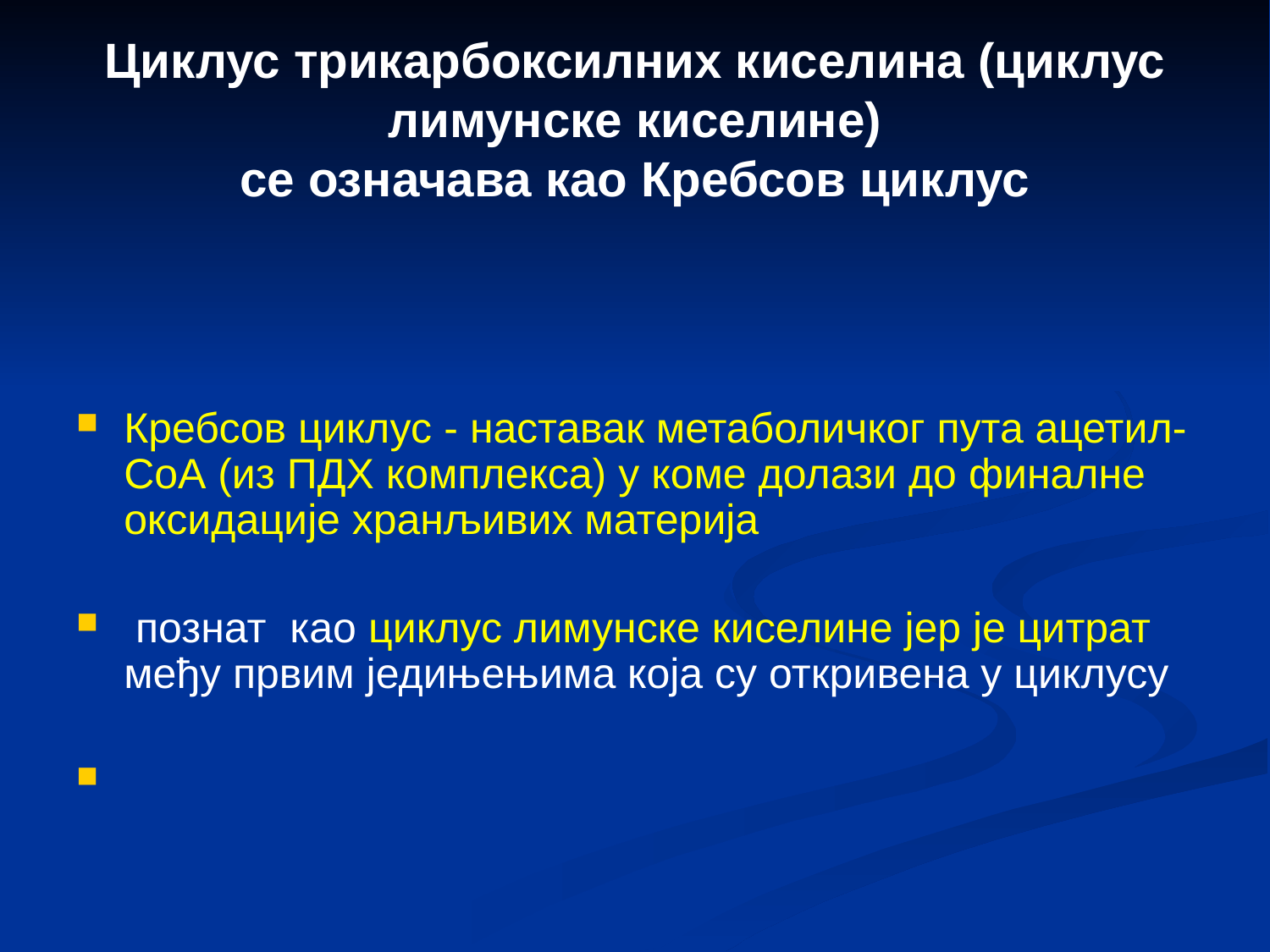

# Циклус трикарбоксилних киселина (циклус лимунске киселине) се означава као Кребсов циклус

Кребсов циклус - наставак метаболичког пута ацетил-СоА (из ПДХ комплекса) у коме долази до финалне оксидације хранљивих материја

 познат  као циклус лимунске киселине јер је цитрат међу првим једињењима која су откривена у циклусу